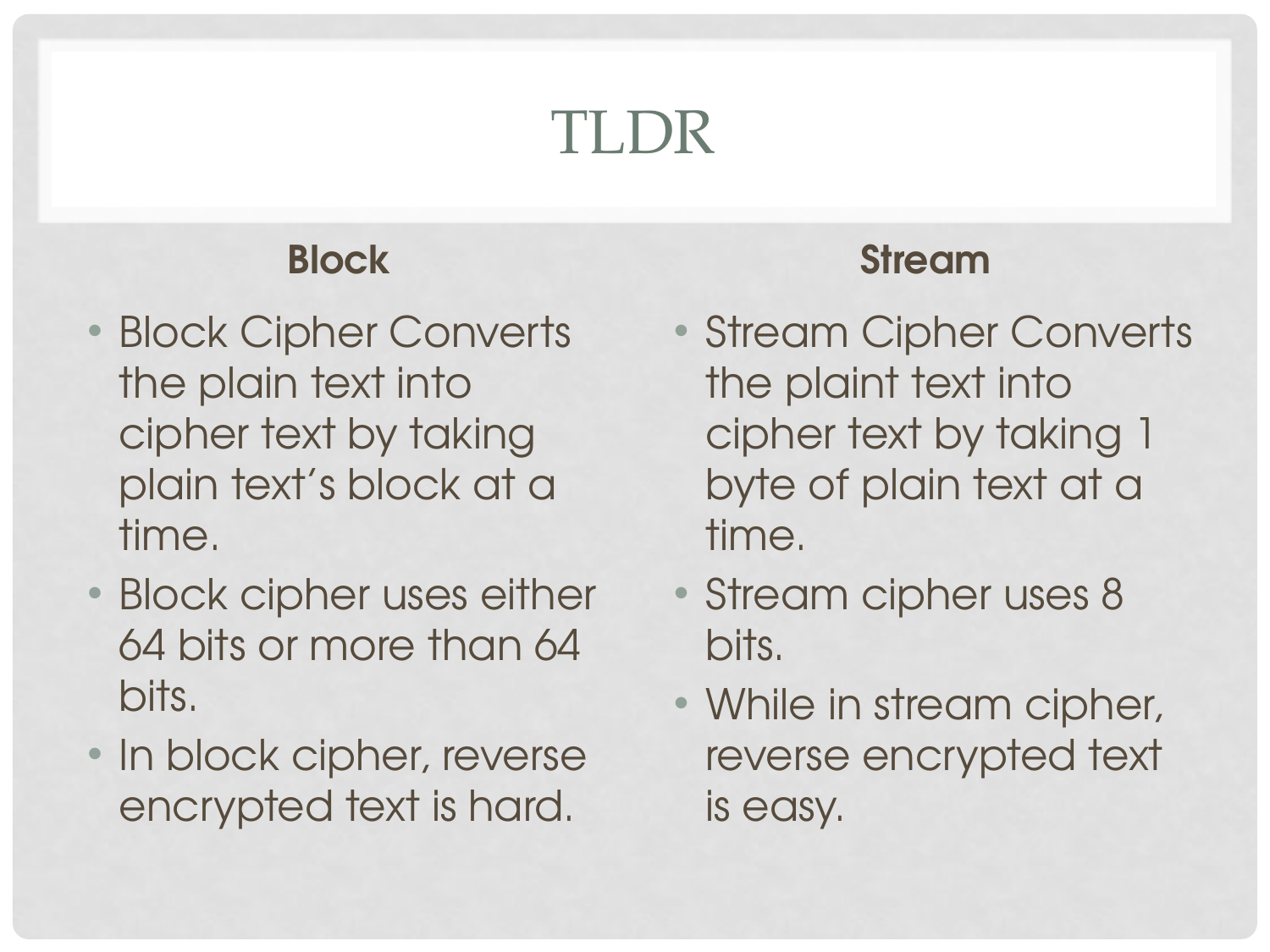

# TLDR
Block
Stream
Block Cipher Converts the plain text into cipher text by taking plain text’s block at a time.
Block cipher uses either 64 bits or more than 64 bits.
In block cipher, reverse encrypted text is hard.
Stream Cipher Converts the plaint text into cipher text by taking 1 byte of plain text at a time.
Stream cipher uses 8 bits.
While in stream cipher, reverse encrypted text is easy.